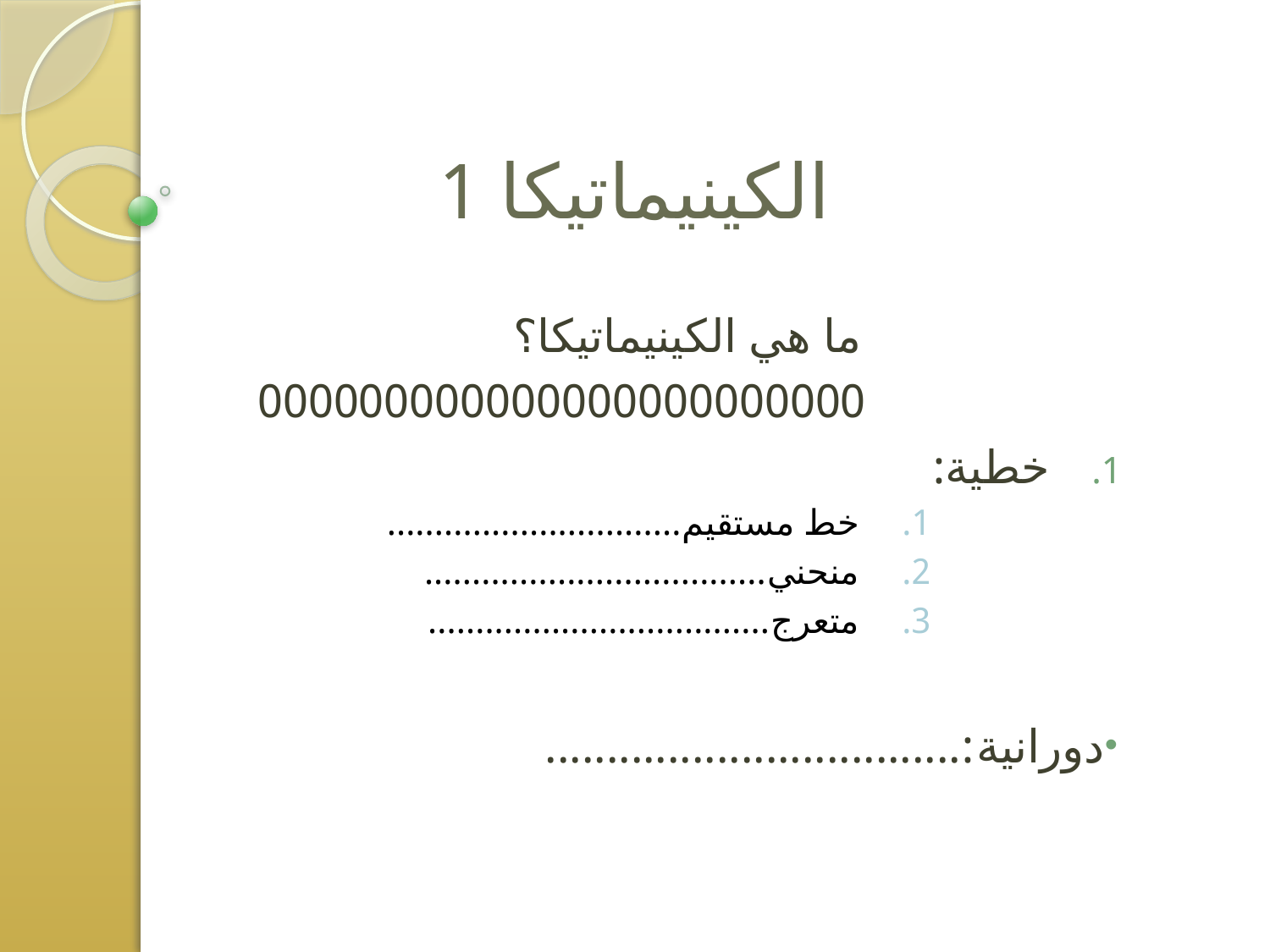

# الكينيماتيكا 1
ما هي الكينيماتيكا؟
000000000000000000000000
خطية:
خط مستقيم...............................
منحني....................................
متعرج....................................

دورانية:..................................